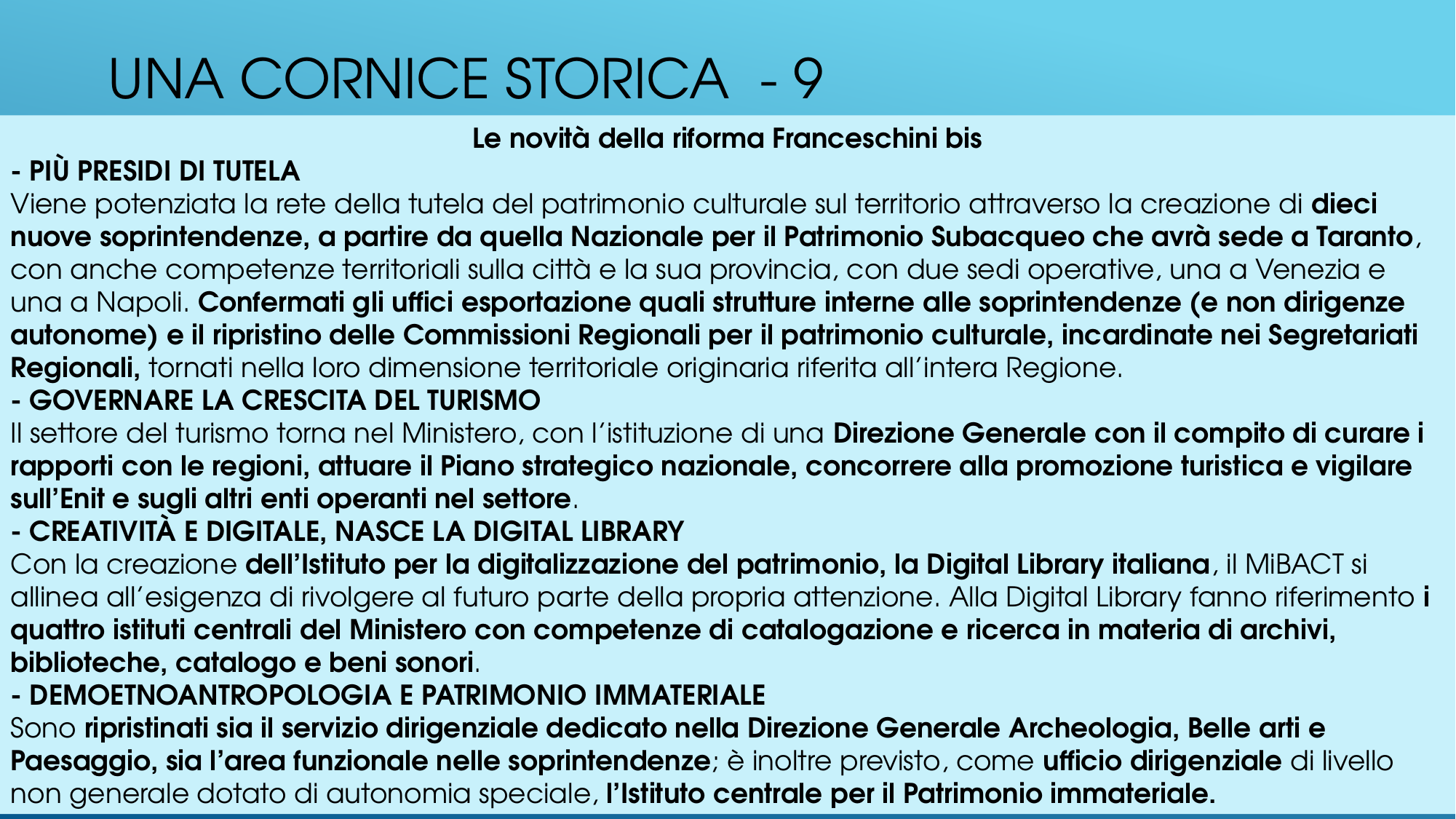

# UNA CORNICE STORICA  - 9
Le novità della riforma Franceschini bis
- PIÙ PRESIDI DI TUTELA
Viene potenziata la rete della tutela del patrimonio culturale sul territorio attraverso la creazione di dieci nuove soprintendenze, a partire da quella Nazionale per il Patrimonio Subacqueo che avrà sede a Taranto, con anche competenze territoriali sulla città e la sua provincia, con due sedi operative, una a Venezia e una a Napoli. Confermati gli uffici esportazione quali strutture interne alle soprintendenze (e non dirigenze autonome) e il ripristino delle Commissioni Regionali per il patrimonio culturale, incardinate nei Segretariati Regionali, tornati nella loro dimensione territoriale originaria riferita all’intera Regione.
- GOVERNARE LA CRESCITA DEL TURISMO
Il settore del turismo torna nel Ministero, con l’istituzione di una Direzione Generale con il compito di curare i rapporti con le regioni, attuare il Piano strategico nazionale, concorrere alla promozione turistica e vigilare sull’Enit e sugli altri enti operanti nel settore.
- CREATIVITÀ E DIGITALE, NASCE LA DIGITAL LIBRARY
Con la creazione dell’Istituto per la digitalizzazione del patrimonio, la Digital Library italiana, il MiBACT si allinea all’esigenza di rivolgere al futuro parte della propria attenzione. Alla Digital Library fanno riferimento i quattro istituti centrali del Ministero con competenze di catalogazione e ricerca in materia di archivi, biblioteche, catalogo e beni sonori.
- DEMOETNOANTROPOLOGIA E PATRIMONIO IMMATERIALE
Sono ripristinati sia il servizio dirigenziale dedicato nella Direzione Generale Archeologia, Belle arti e Paesaggio, sia l’area funzionale nelle soprintendenze; è inoltre previsto, come ufficio dirigenziale di livello non generale dotato di autonomia speciale, l’Istituto centrale per il Patrimonio immateriale.